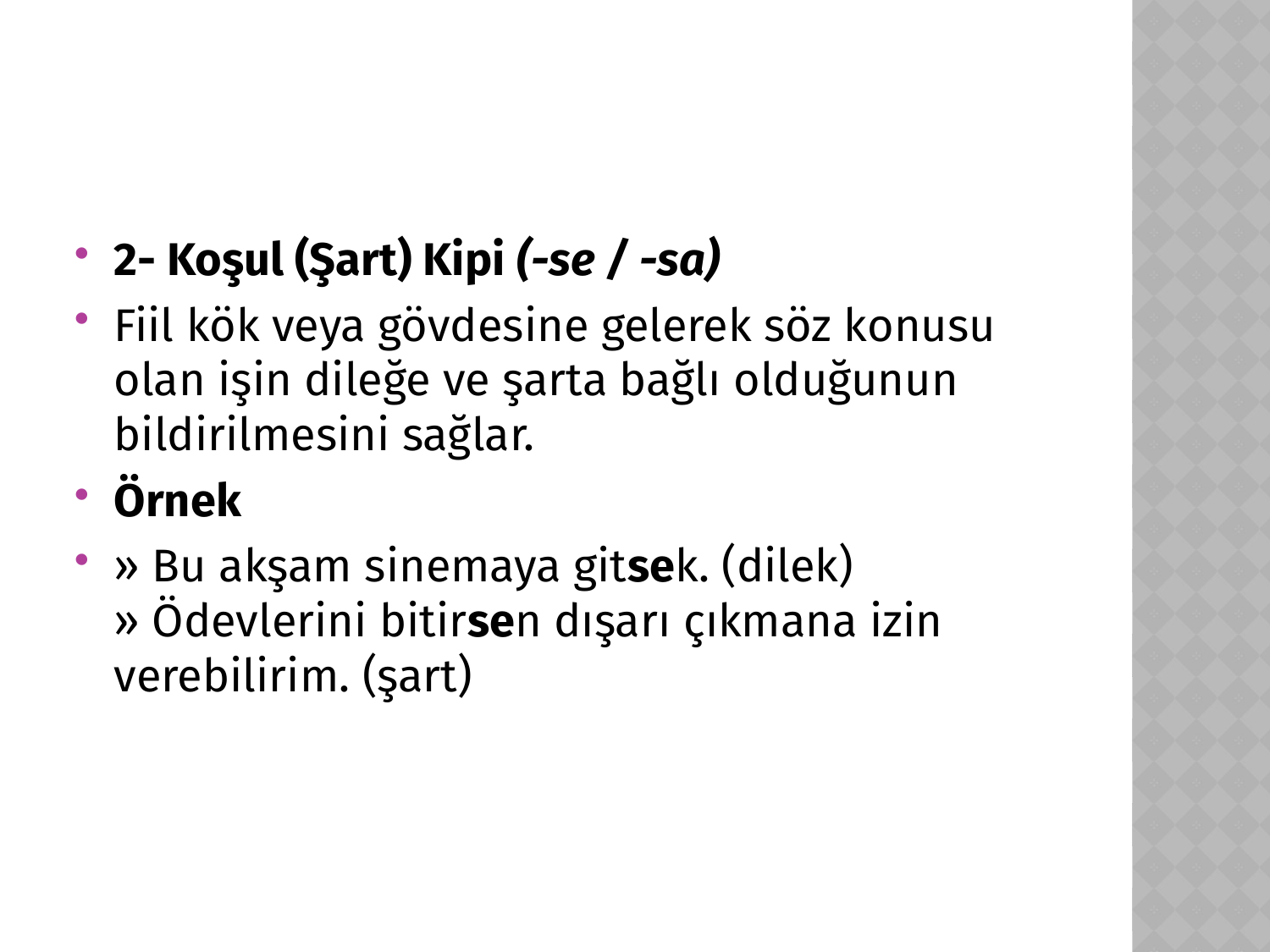

#
2- Koşul (Şart) Kipi (-se / -sa)
Fiil kök veya gövdesine gelerek söz konusu olan işin dileğe ve şarta bağlı olduğunun bildirilmesini sağlar.
Örnek
» Bu akşam sinemaya gitsek. (dilek)
» Ödevlerini bitirsen dışarı çıkmana izin verebilirim. (şart)